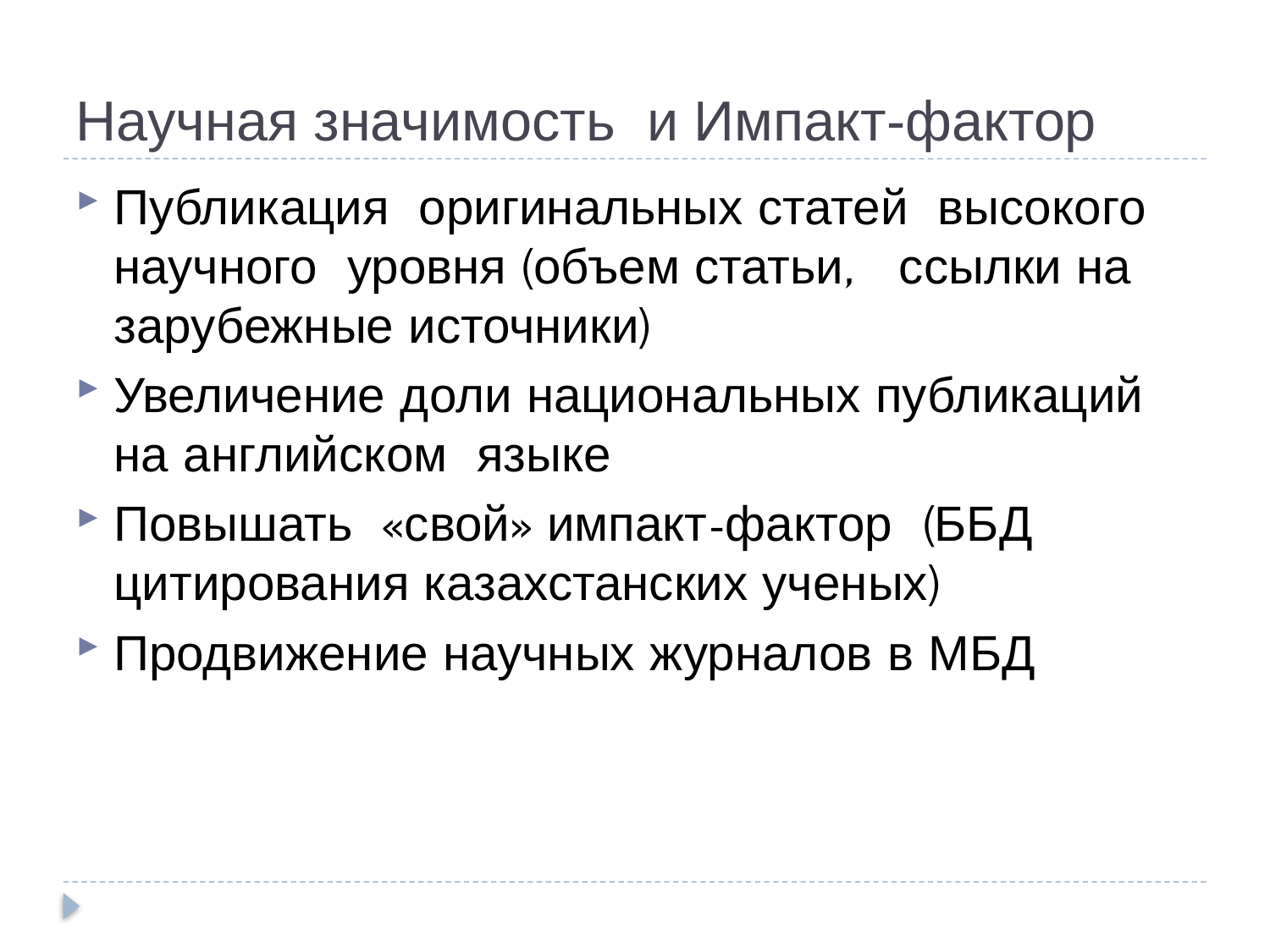

# Научная значимость  и Импакт-фактор
Публикация  оригинальных статей  высокого научного  уровня (объем статьи,   ссылки на зарубежные источники)
Увеличение доли национальных публикаций на английском  языке
Повышать  «свой» импакт-фактор  (ББД  цитирования казахстанских ученых)
Продвижение научных журналов в МБД